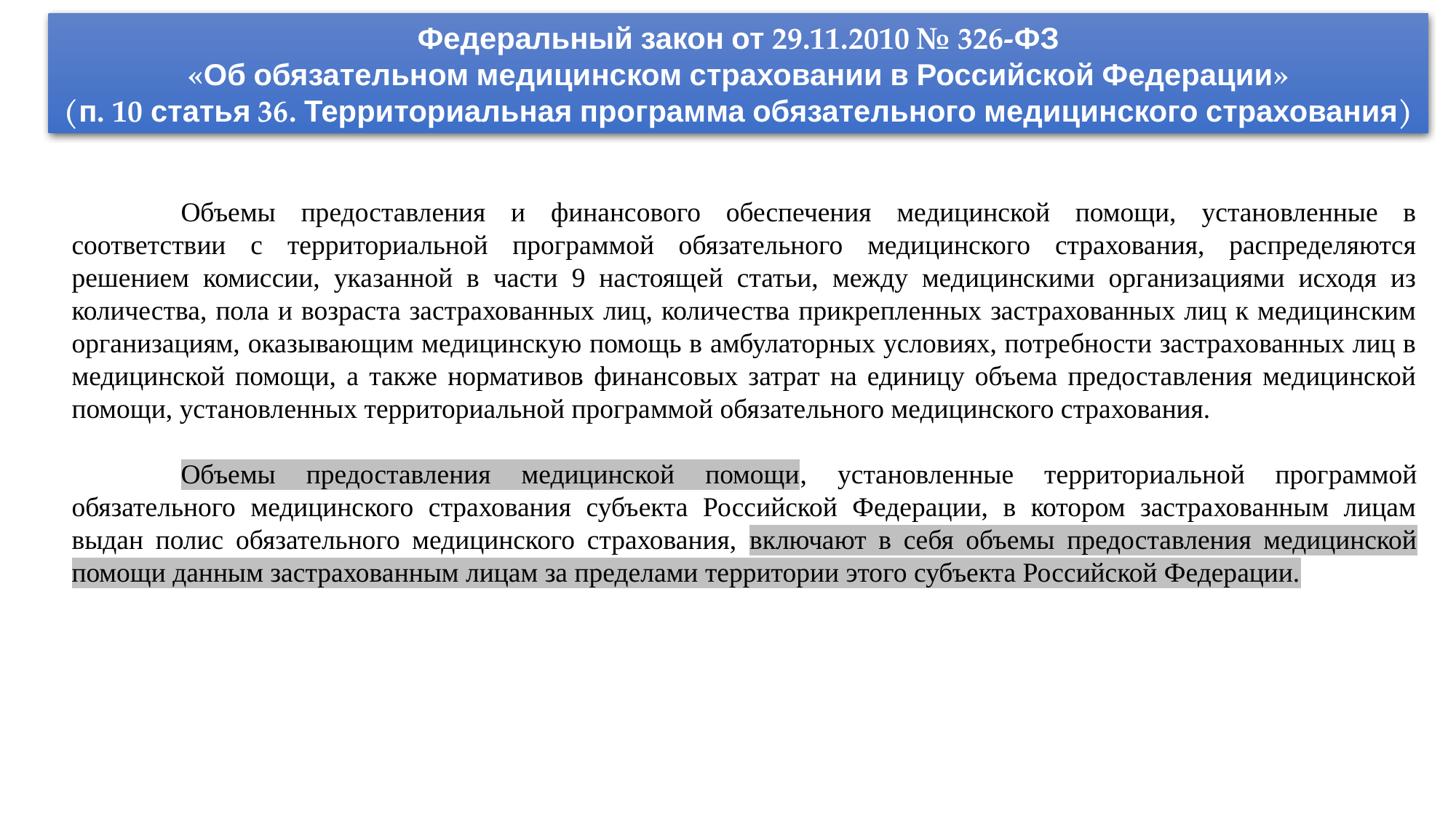

Федеральный закон от 29.11.2010 № 326-ФЗ
«Об обязательном медицинском страховании в Российской Федерации»
(п. 10 статья 36. Территориальная программа обязательного медицинского страхования)
	Объемы предоставления и финансового обеспечения медицинской помощи, установленные в соответствии с территориальной программой обязательного медицинского страхования, распределяются решением комиссии, указанной в части 9 настоящей статьи, между медицинскими организациями исходя из количества, пола и возраста застрахованных лиц, количества прикрепленных застрахованных лиц к медицинским организациям, оказывающим медицинскую помощь в амбулаторных условиях, потребности застрахованных лиц в медицинской помощи, а также нормативов финансовых затрат на единицу объема предоставления медицинской помощи, установленных территориальной программой обязательного медицинского страхования.

	Объемы предоставления медицинской помощи, установленные территориальной программой обязательного медицинского страхования субъекта Российской Федерации, в котором застрахованным лицам выдан полис обязательного медицинского страхования, включают в себя объемы предоставления медицинской помощи данным застрахованным лицам за пределами территории этого субъекта Российской Федерации.